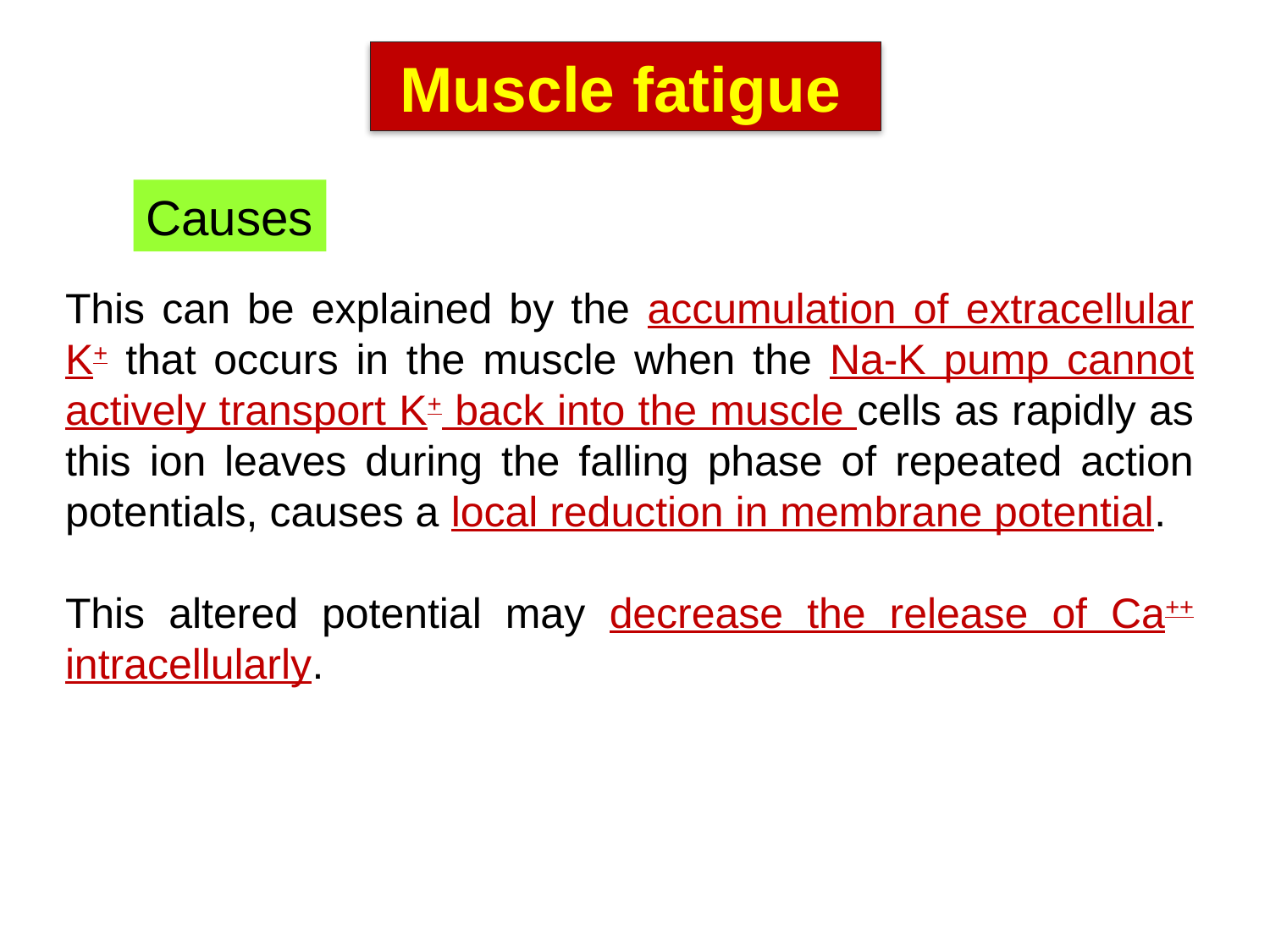

Muscle fatigue
Causes
This can be explained by the accumulation of extracellular K+ that occurs in the muscle when the Na-K pump cannot actively transport K+ back into the muscle cells as rapidly as this ion leaves during the falling phase of repeated action potentials, causes a local reduction in membrane potential.

This altered potential may decrease the release of Ca++ intracellularly.